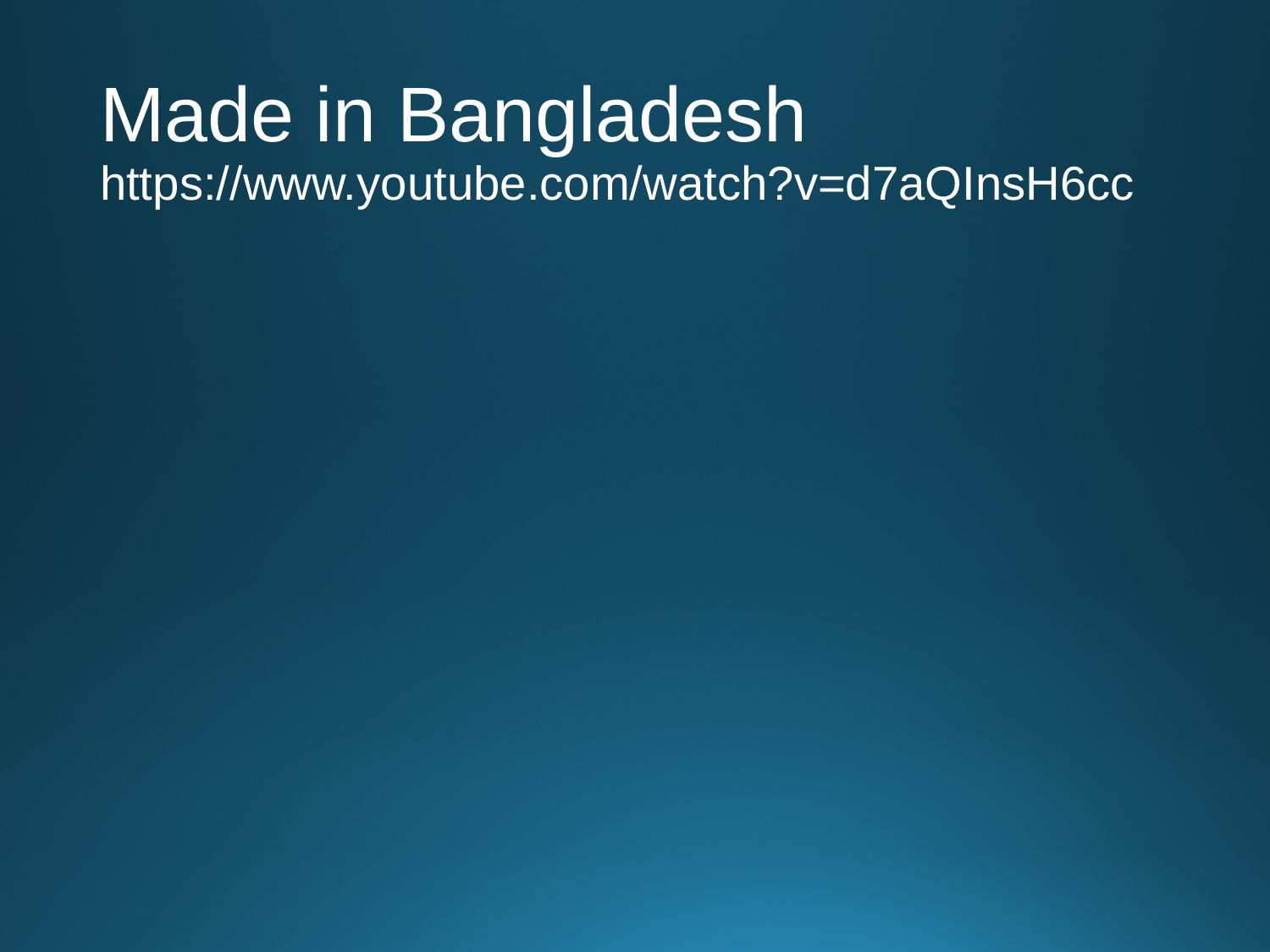

# Made in Bangladesh https://www.youtube.com/watch?v=d7aQInsH6cc

Laura Terrill
94